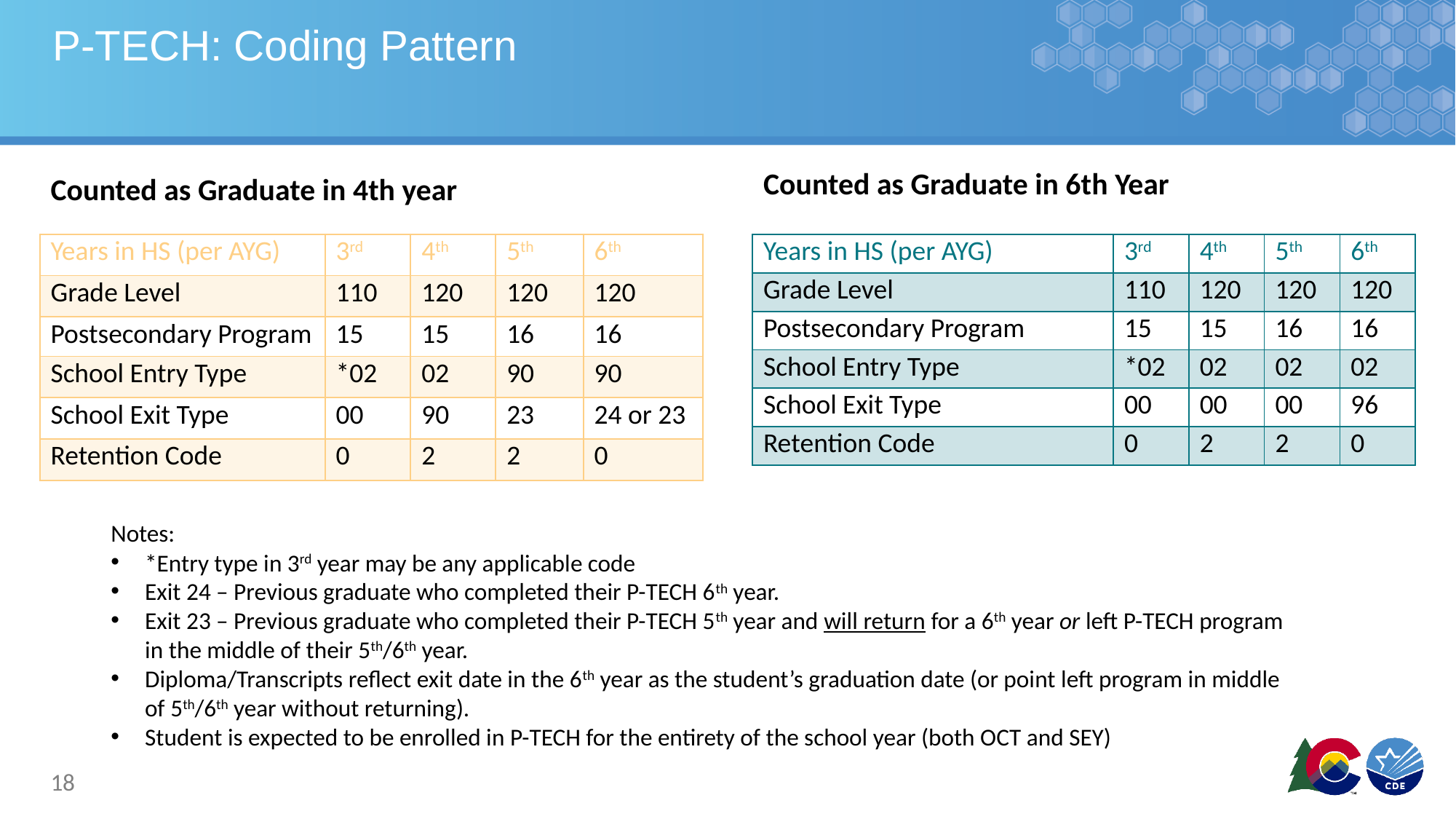

# P-TECH: Coding Pattern
Counted as Graduate in 6th Year
Counted as Graduate in 4th year
| Years in HS (per AYG) | 3rd | 4th | 5th | 6th |
| --- | --- | --- | --- | --- |
| Grade Level | 110 | 120 | 120 | 120 |
| Postsecondary Program | 15 | 15 | 16 | 16 |
| School Entry Type | \*02 | 02 | 90 | 90 |
| School Exit Type | 00 | 90 | 23 | 24 or 23 |
| Retention Code | 0 | 2 | 2 | 0 |
| Years in HS (per AYG) | 3rd | 4th | 5th | 6th |
| --- | --- | --- | --- | --- |
| Grade Level | 110 | 120 | 120 | 120 |
| Postsecondary Program | 15 | 15 | 16 | 16 |
| School Entry Type | \*02 | 02 | 02 | 02 |
| School Exit Type | 00 | 00 | 00 | 96 |
| Retention Code | 0 | 2 | 2 | 0 |
Notes:
*Entry type in 3rd year may be any applicable code
Exit 24 – Previous graduate who completed their P-TECH 6th year.
Exit 23 – Previous graduate who completed their P-TECH 5th year and will return for a 6th year or left P-TECH program in the middle of their 5th/6th year.
Diploma/Transcripts reflect exit date in the 6th year as the student’s graduation date (or point left program in middle of 5th/6th year without returning).
Student is expected to be enrolled in P-TECH for the entirety of the school year (both OCT and SEY)
18